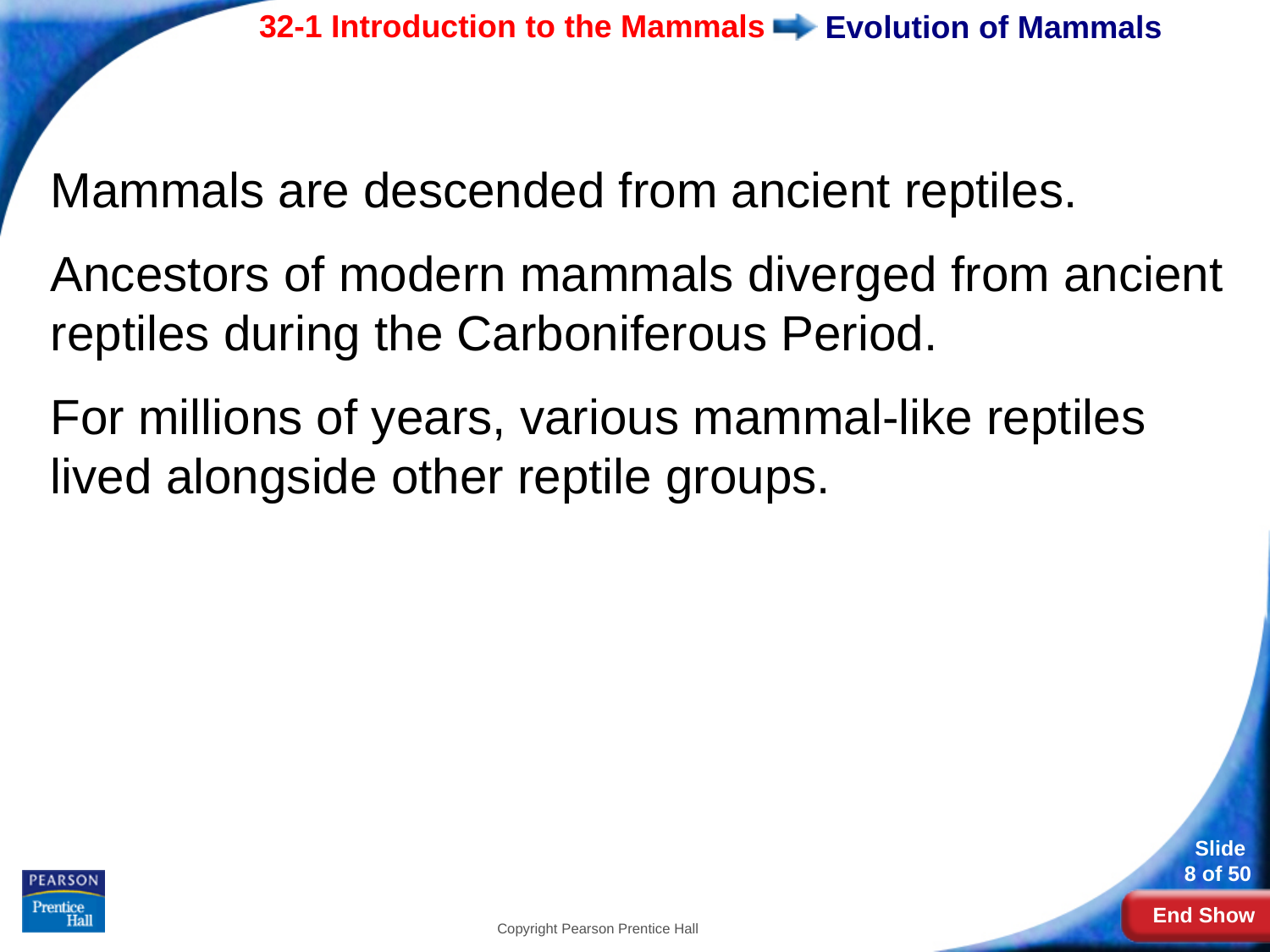

# Evolution of Mammals
Mammals are descended from ancient reptiles.
Ancestors of modern mammals diverged from ancient reptiles during the Carboniferous Period.
For millions of years, various mammal-like reptiles lived alongside other reptile groups.
Copyright Pearson Prentice Hall